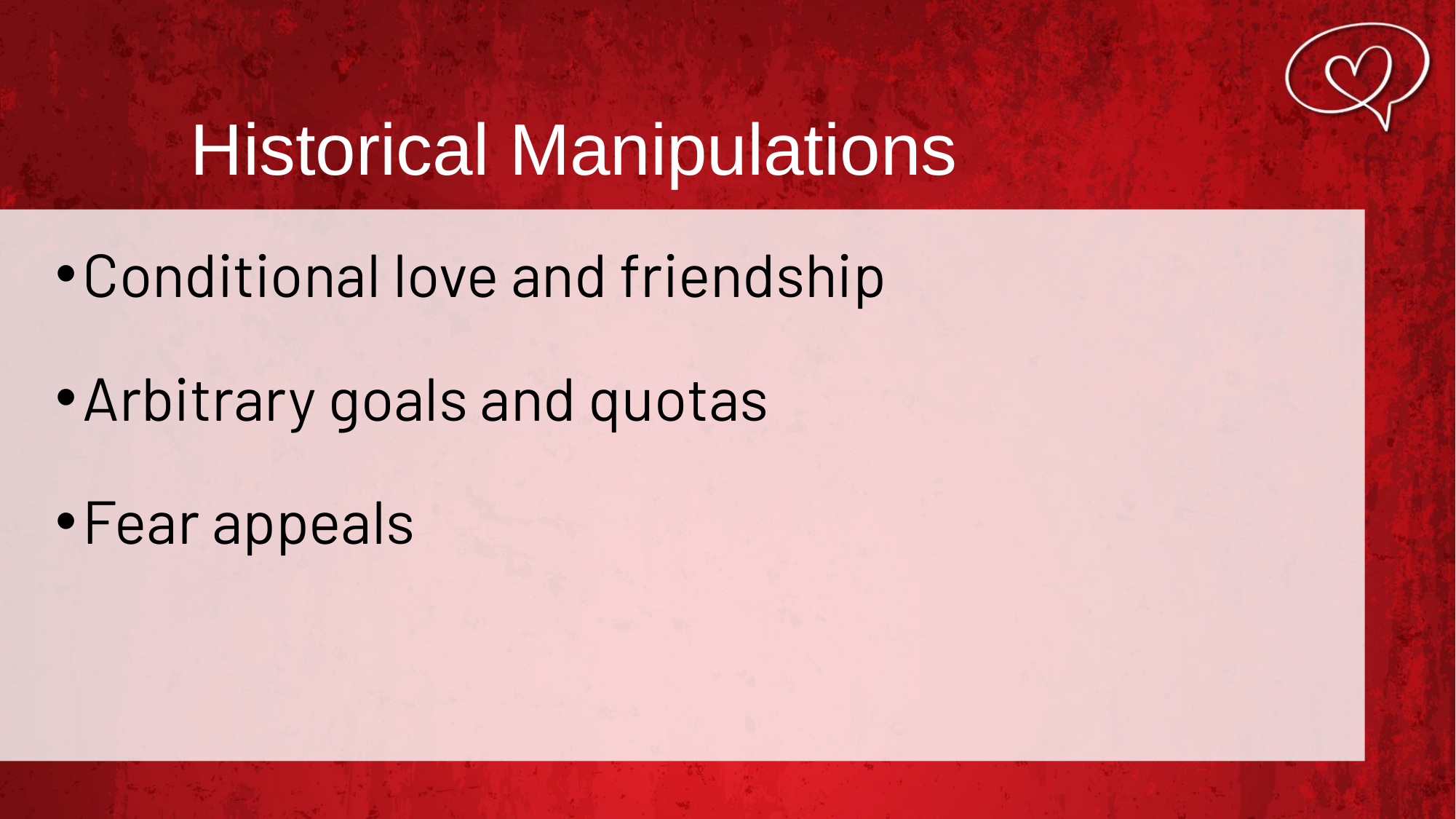

# Historical Manipulations
Conditional love and friendship
Arbitrary goals and quotas
Fear appeals